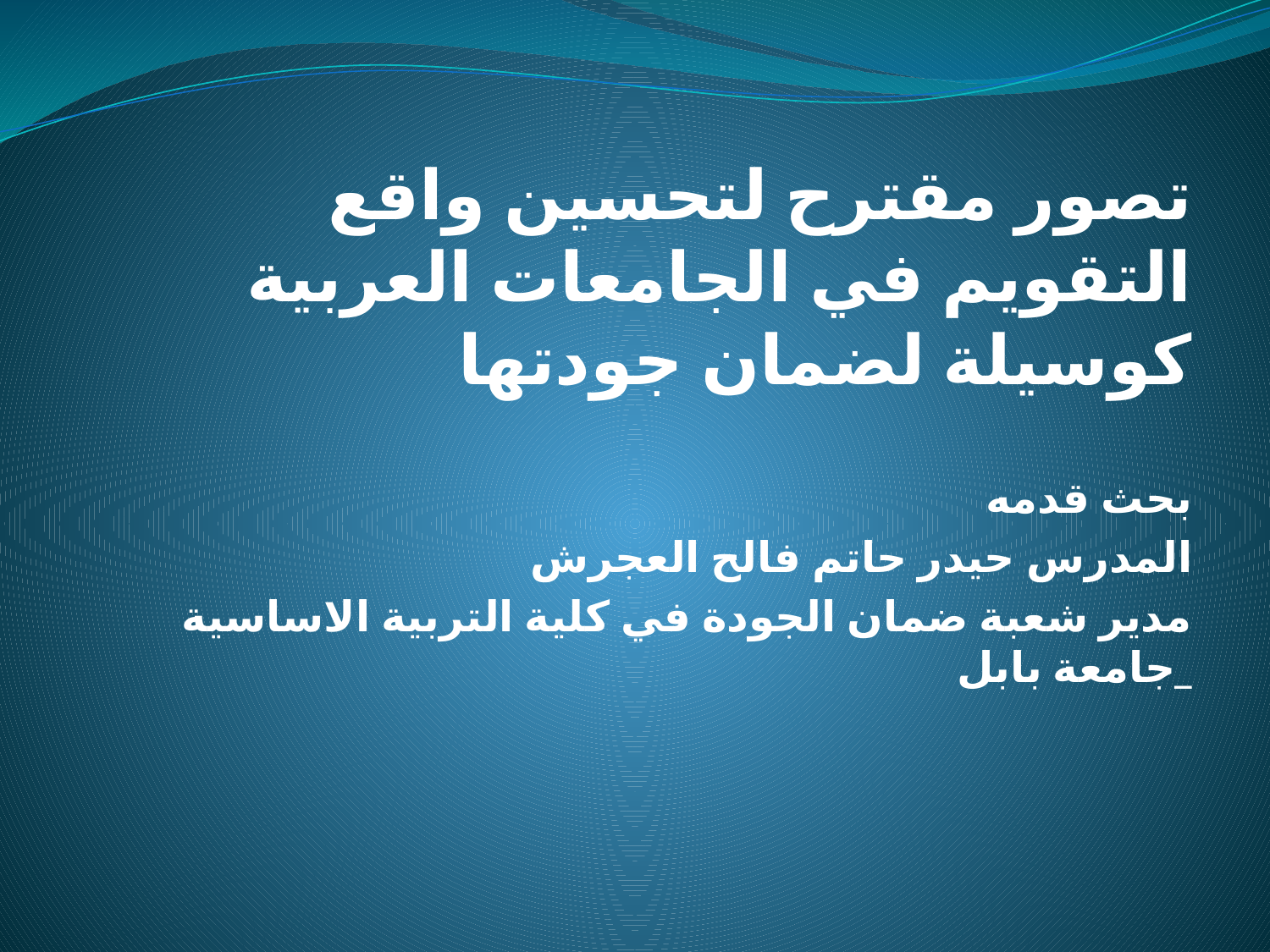

تصور مقترح لتحسين واقع التقويم في الجامعات العربية كوسيلة لضمان جودتها

بحث قدمه
المدرس حيدر حاتم فالح العجرش
مدير شعبة ضمان الجودة في كلية التربية الاساسية _جامعة بابل